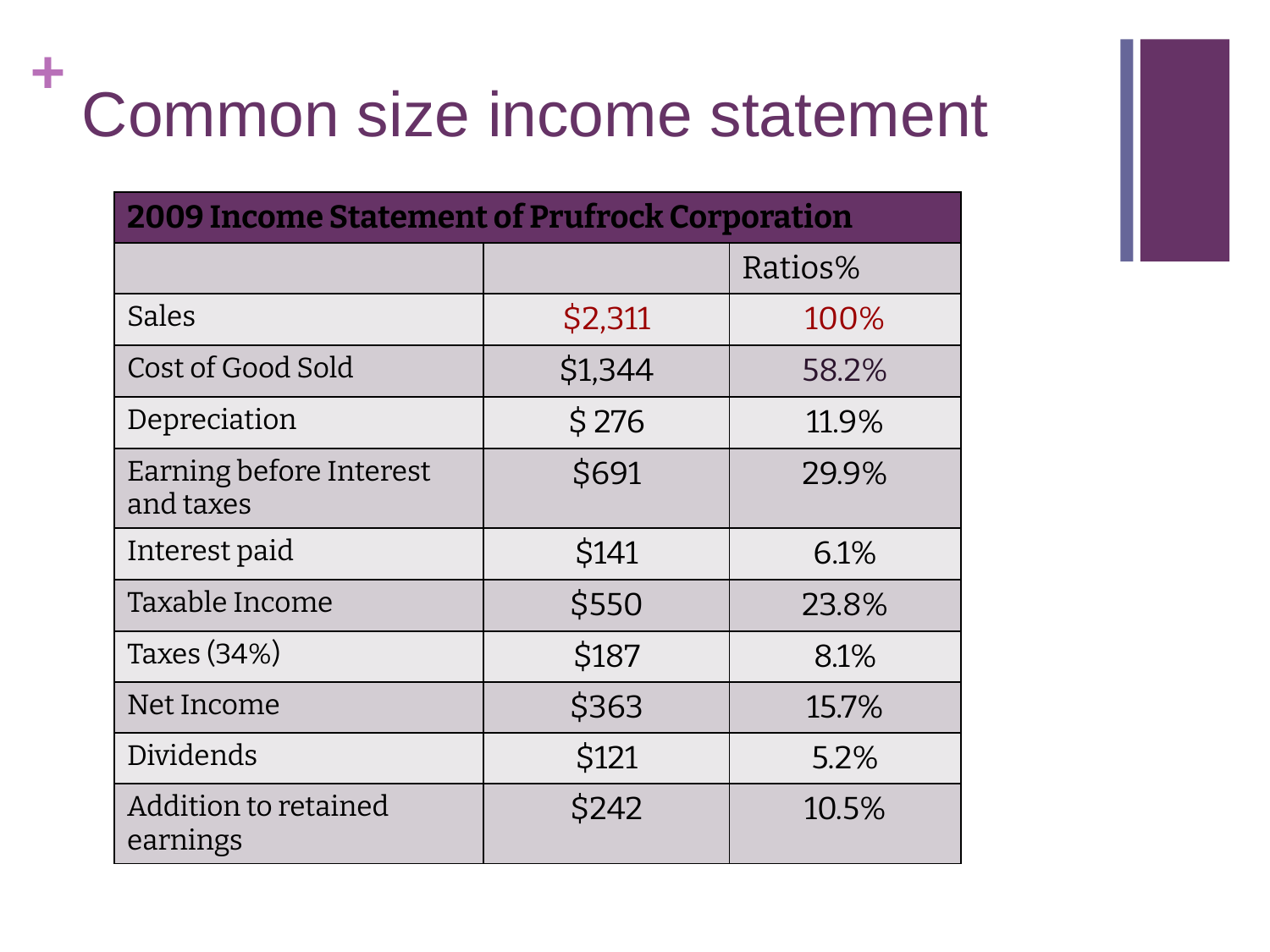

# Common size income statement

| 2009 Income Statement of Prufrock Corporation |  |  |
| --- | --- | --- |
|  |  | Ratios% |
| Sales | $2,311 | 100% |
| Cost of Good Sold | $1,344 | 58.2% |
| Depreciation | $ 276 | 11.9% |
| Earning before Interest and taxes | $691 | 29.9% |
| Interest paid | $141 | 6.1% |
| Taxable Income | $550 | 23.8% |
| Taxes (34%) | $187 | 8.1% |
| Net Income | $363 | 15.7% |
| Dividends | $121 | 5.2% |
| Addition to retained earnings | $242 | 10.5% |